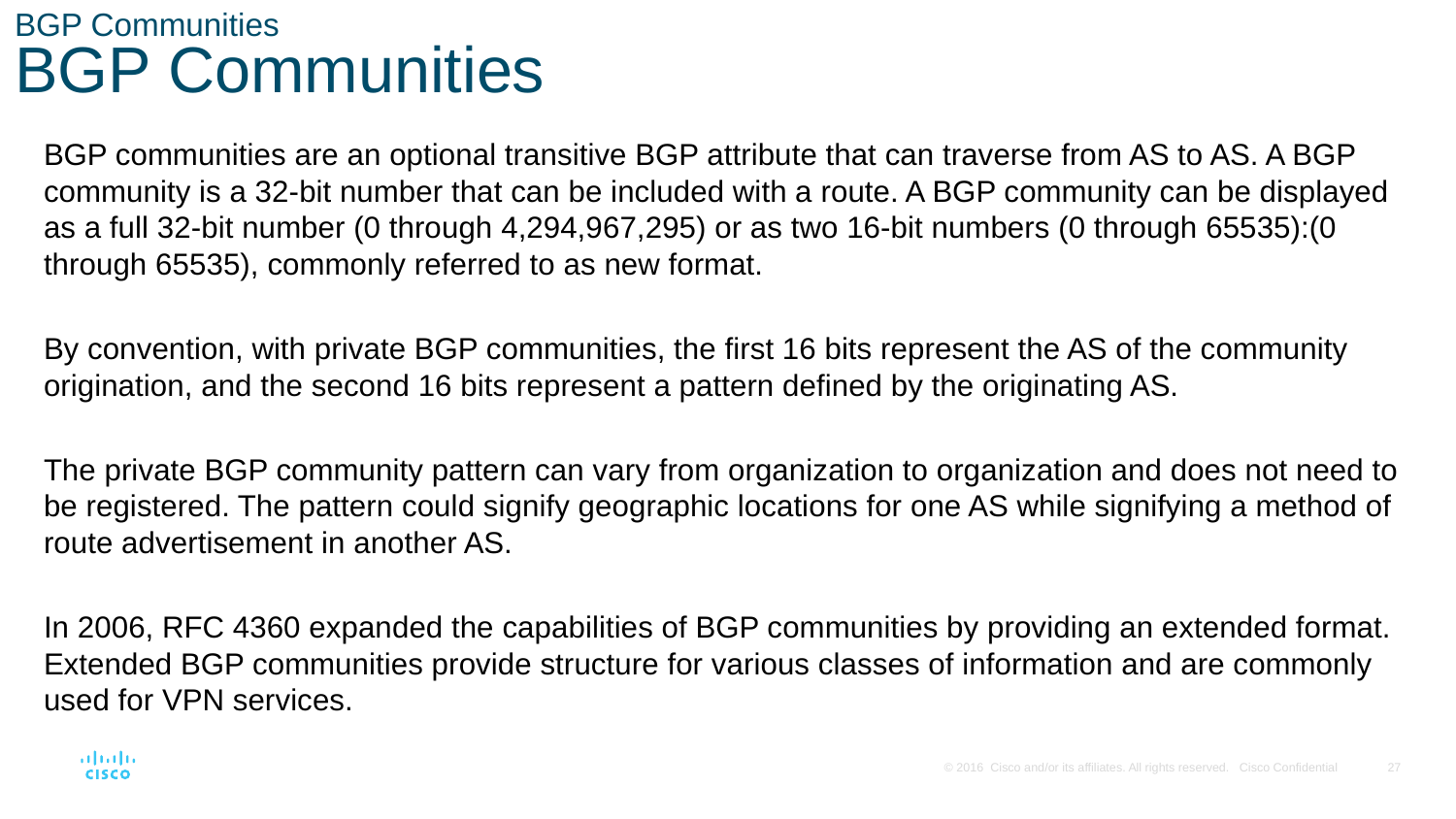

# BGP Communities BGP Communities
BGP communities are an optional transitive BGP attribute that can traverse from AS to AS. A BGP community is a 32-bit number that can be included with a route. A BGP community can be displayed as a full 32-bit number (0 through 4,294,967,295) or as two 16-bit numbers (0 through 65535):(0 through 65535), commonly referred to as new format.

By convention, with private BGP communities, the first 16 bits represent the AS of the community origination, and the second 16 bits represent a pattern defined by the originating AS.

The private BGP community pattern can vary from organization to organization and does not need to be registered. The pattern could signify geographic locations for one AS while signifying a method of route advertisement in another AS.

In 2006, RFC 4360 expanded the capabilities of BGP communities by providing an extended format. Extended BGP communities provide structure for various classes of information and are commonly used for VPN services.